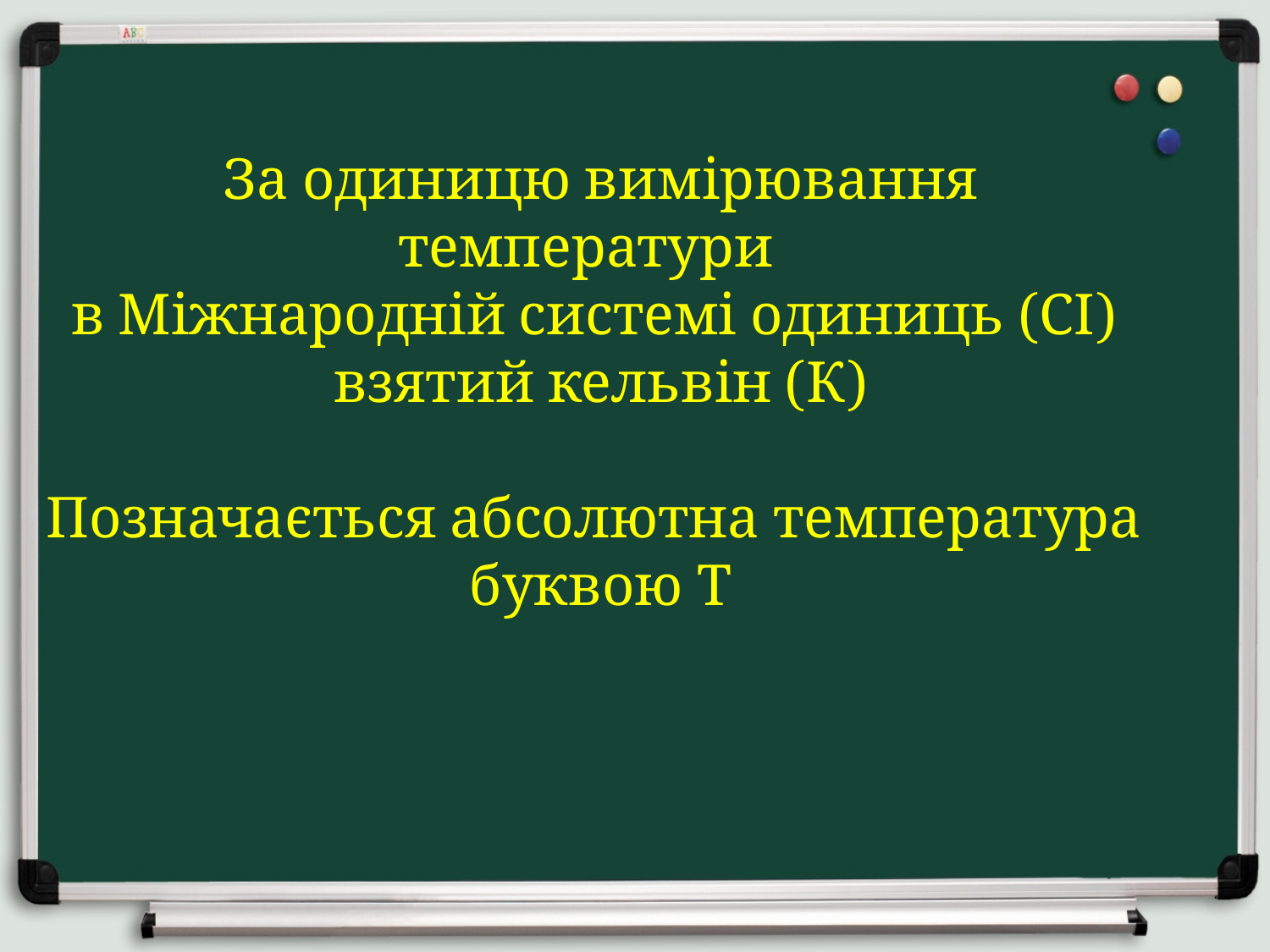

За одиницю вимірювання температури
в Міжнародній системі одиниць (СІ)
взятий кельвін (К)

Позначається абсолютна температура
буквою Т